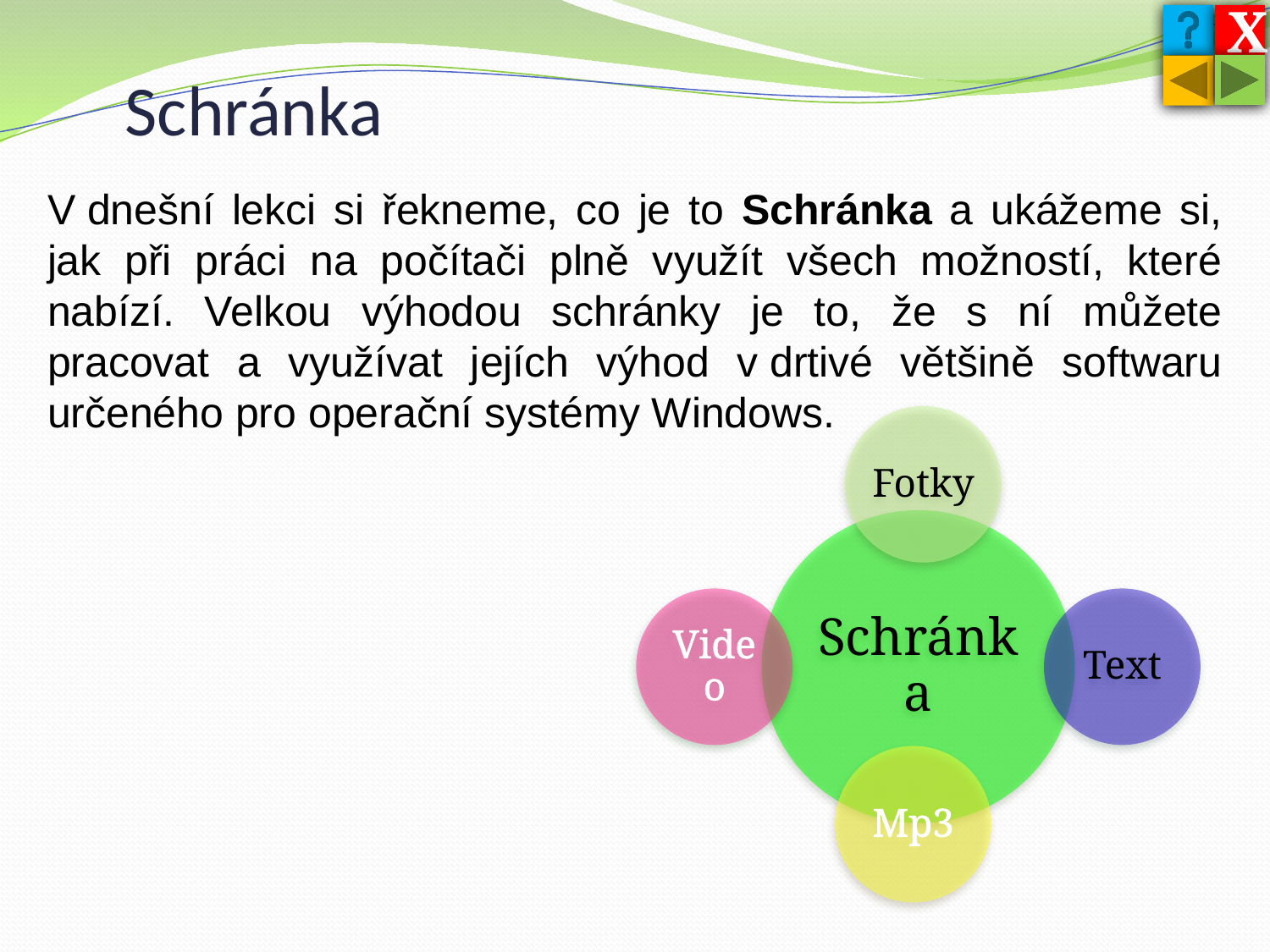

X

Schránka
V dnešní lekci si řekneme, co je to Schránka a ukážeme si, jak při práci na počítači plně využít všech možností, které nabízí. Velkou výhodou schránky je to, že s ní můžete pracovat a využívat jejích výhod v drtivé většině softwaru určeného pro operační systémy Windows.
Schránka
Fotky
Text
Mp3
Video